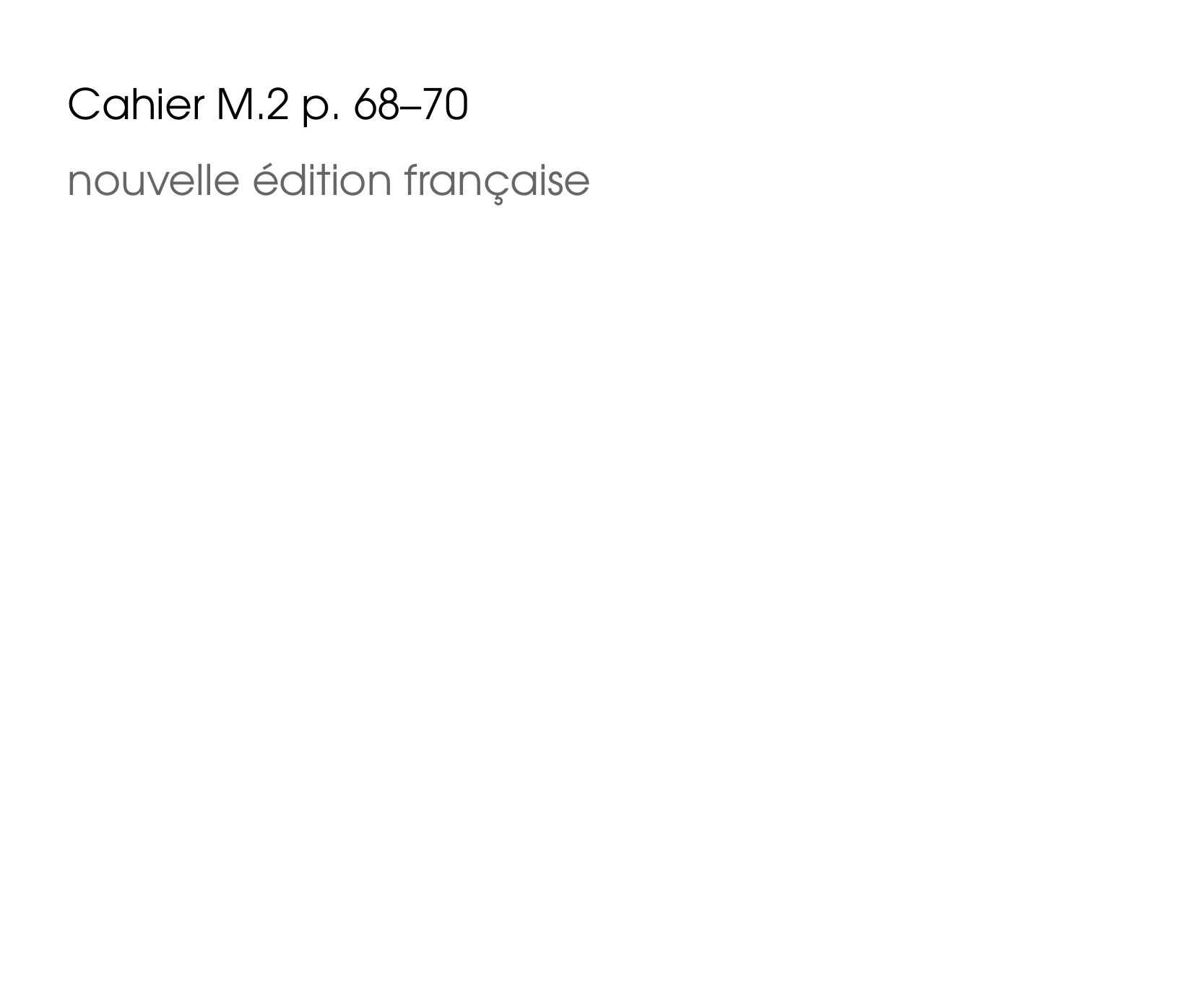

Cahier M.2 p. 68–70
nouvelle édition française